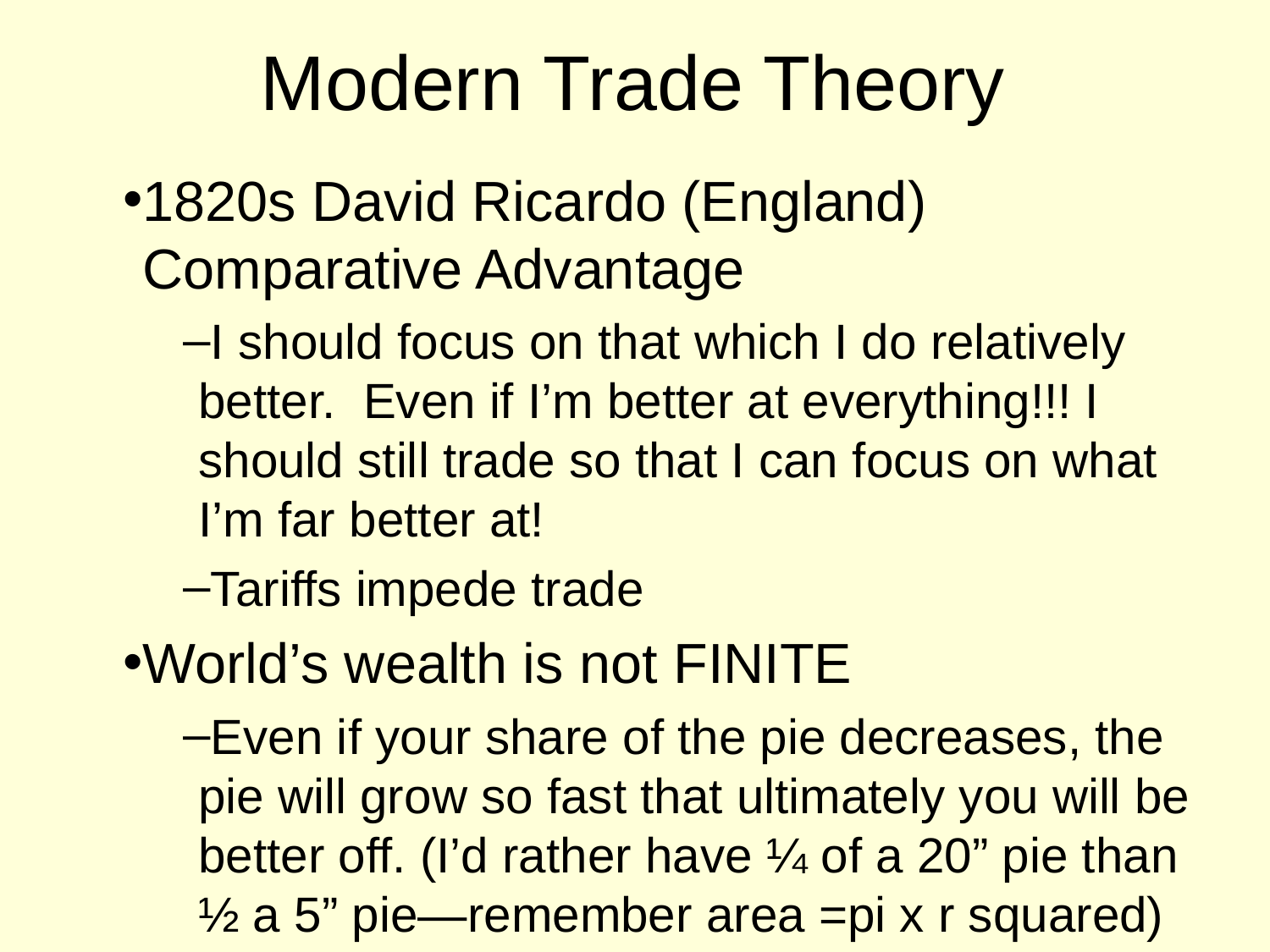

# Modern Trade Theory
1820s David Ricardo (England) Comparative Advantage
I should focus on that which I do relatively better.  Even if I’m better at everything!!! I should still trade so that I can focus on what I’m far better at!
Tariffs impede trade
World’s wealth is not FINITE
Even if your share of the pie decreases, the pie will grow so fast that ultimately you will be better off. (I’d rather have ¼ of a 20” pie than ½ a 5” pie—remember area =pi x r squared)